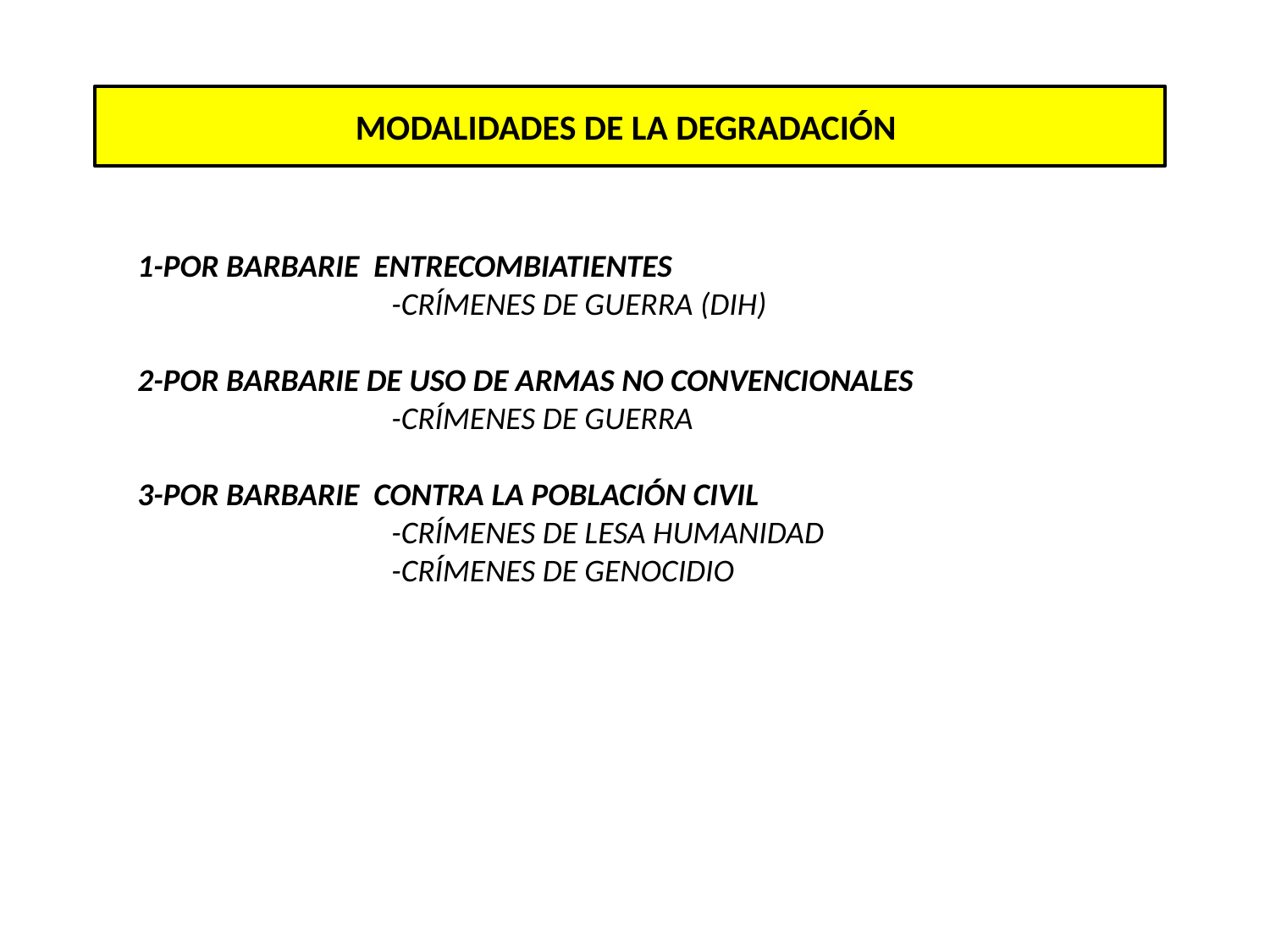

MODALIDADES DE LA DEGRADACIÓN
1-POR BARBARIE  ENTRECOMBIATIENTES
		-CRÍMENES DE GUERRA (DIH)

2-POR BARBARIE DE USO DE ARMAS NO CONVENCIONALES
		-CRÍMENES DE GUERRA

3-POR BARBARIE  CONTRA LA POBLACIÓN CIVIL
		-CRÍMENES DE LESA HUMANIDAD
		-CRÍMENES DE GENOCIDIO